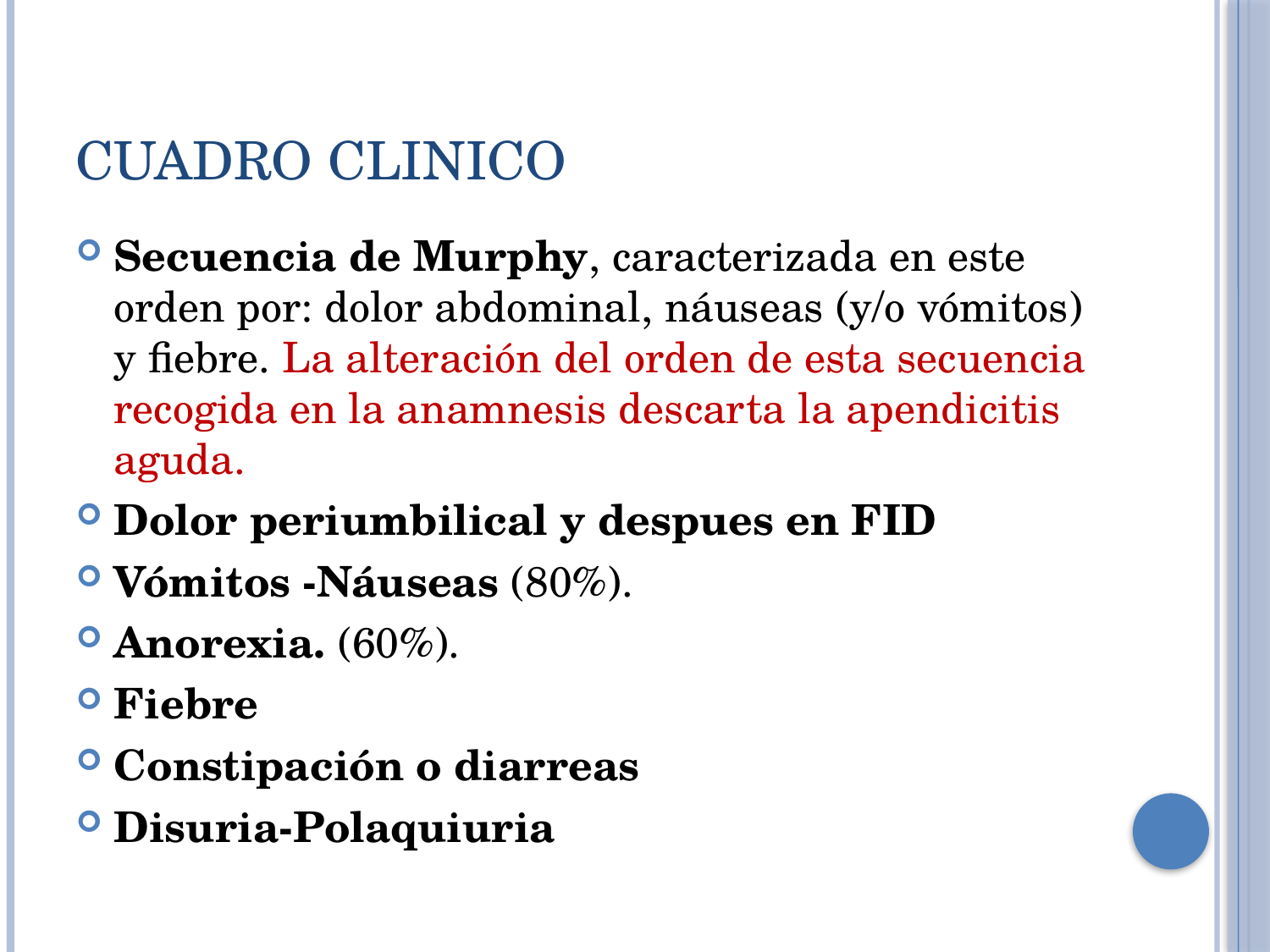

# Cuadro Clinico
Secuencia de Murphy, caracterizada en este orden por: dolor abdominal, náuseas (y/o vómitos) y fiebre. La alteración del orden de esta secuencia recogida en la anamnesis descarta la apendicitis aguda.
Dolor periumbilical y despues en FID
Vómitos -Náuseas (80%).
Anorexia. (60%).
Fiebre
Constipación o diarreas
Disuria-Polaquiuria